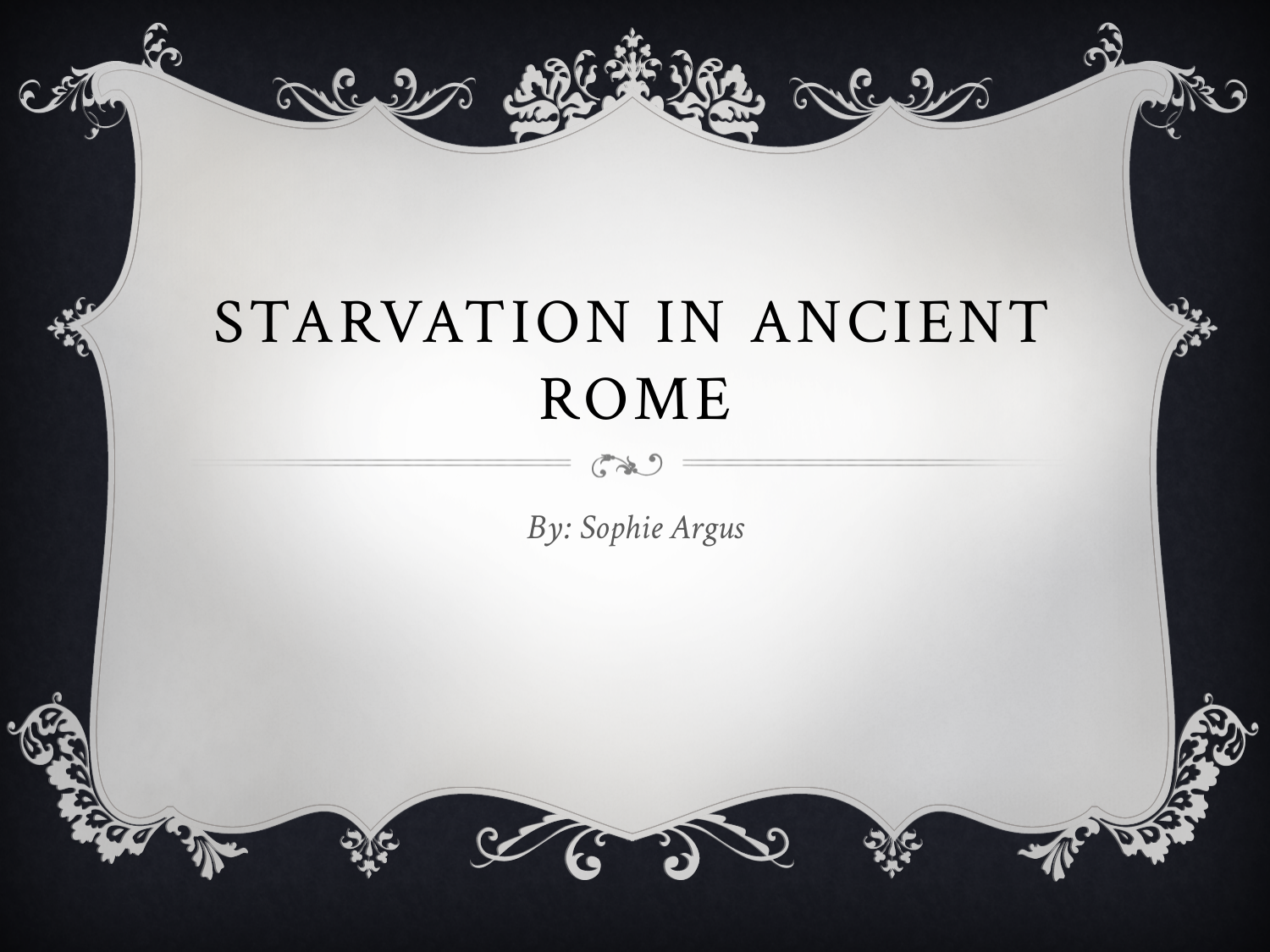

# Starvation in Ancient Rome
By: Sophie Argus